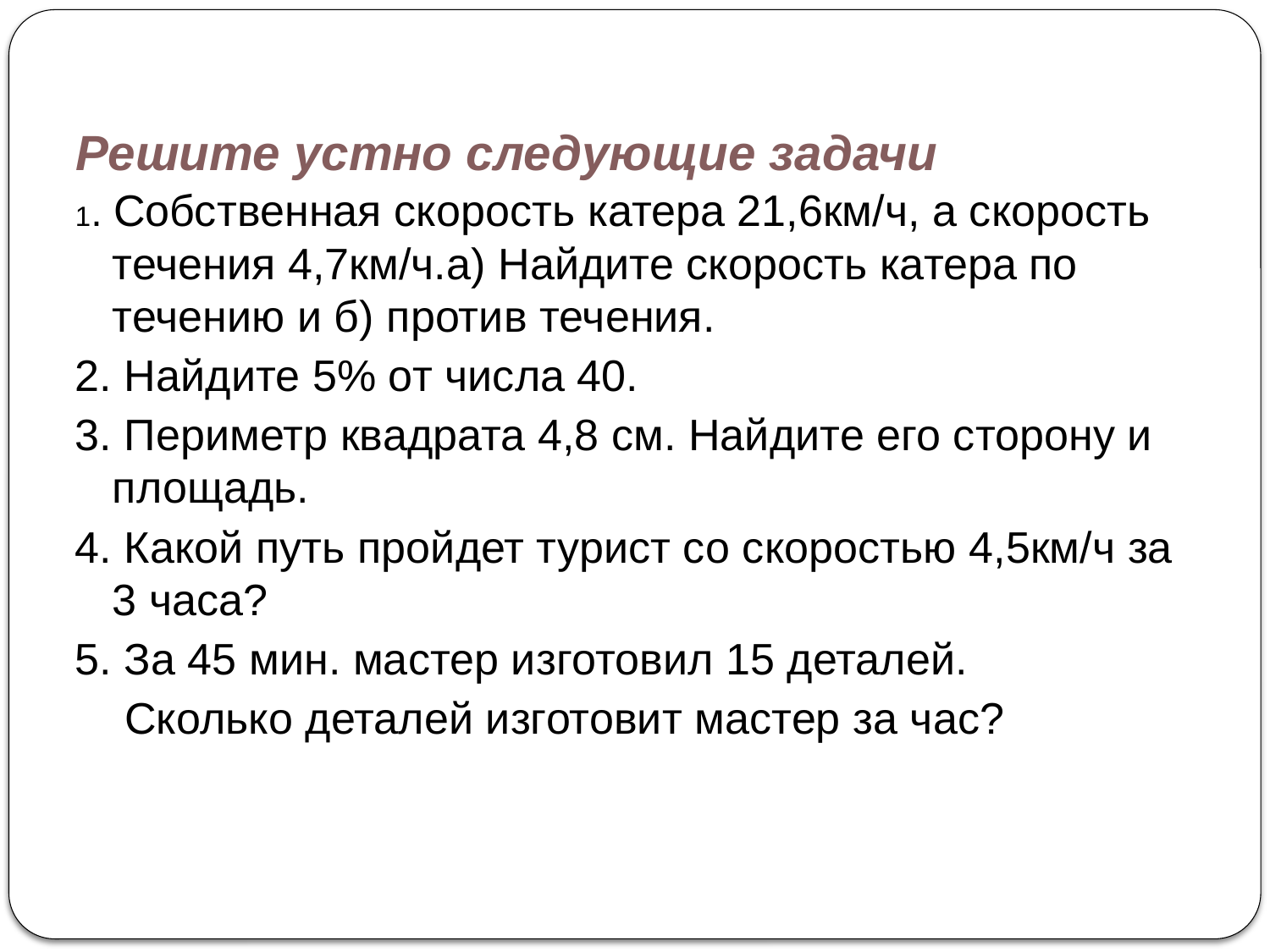

# Решите устно следующие задачи
1. Собственная скорость катера 21,6км/ч, а скорость течения 4,7км/ч.а) Найдите скорость катера по течению и б) против течения.
2. Найдите 5% от числа 40.
3. Периметр квадрата 4,8 см. Найдите его сторону и площадь.
4. Какой путь пройдет турист со скоростью 4,5км/ч за 3 часа?
5. За 45 мин. мастер изготовил 15 деталей.
    Сколько деталей изготовит мастер за час?